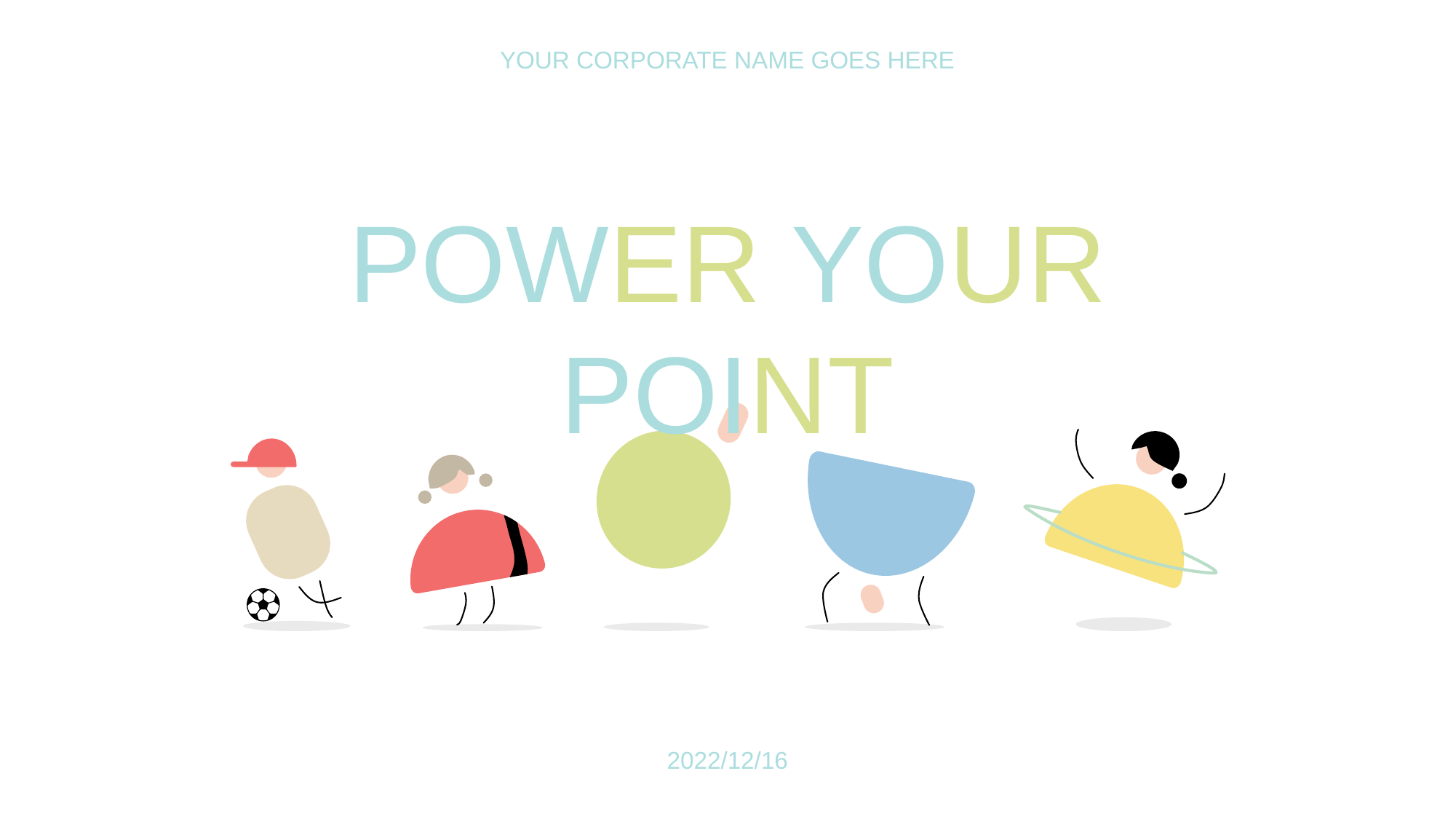

YOUR CORPORATE NAME GOES HERE
POWER YOUR POINT

2022/12/16